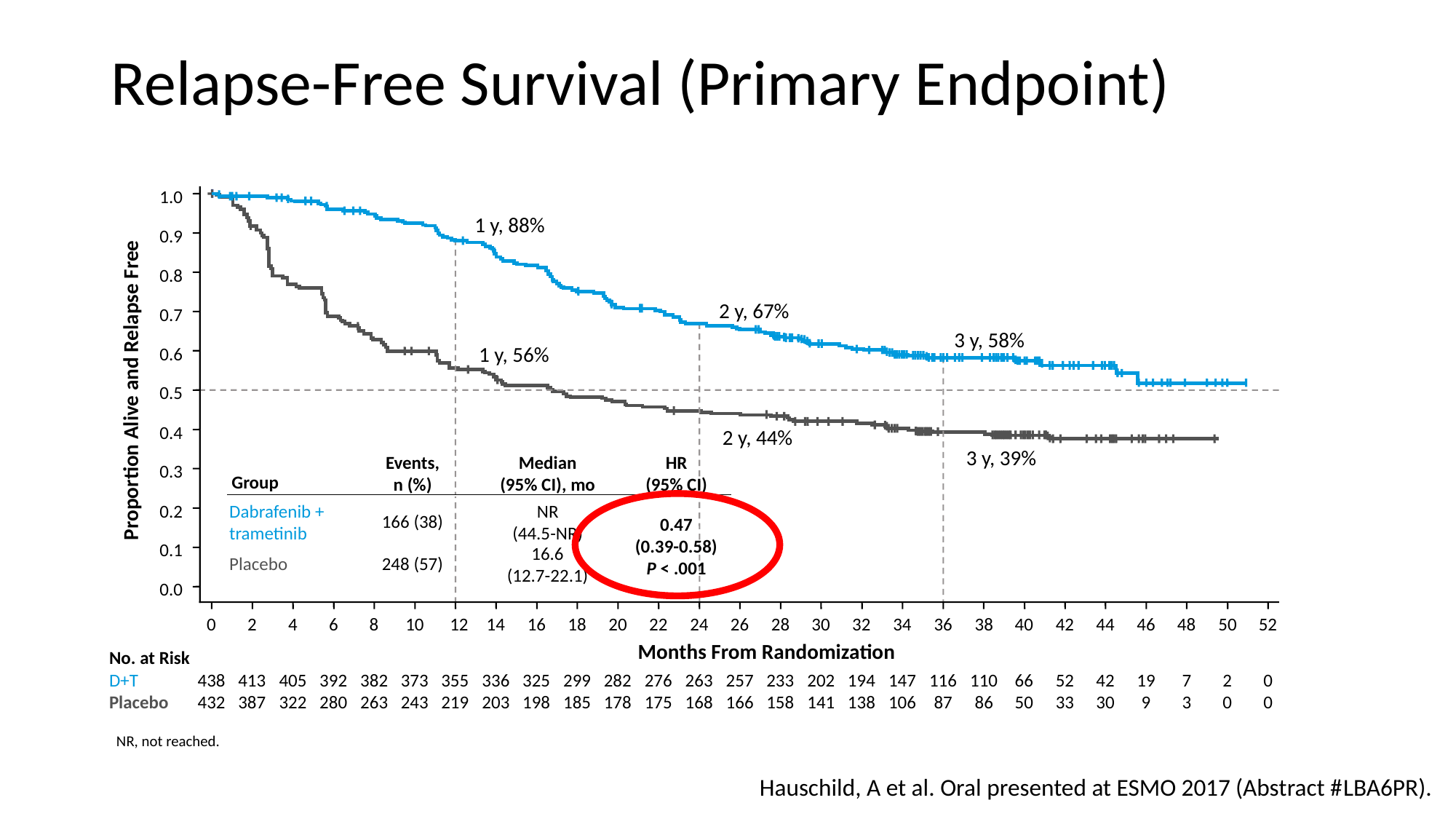

# Relapse-Free Survival (Primary Endpoint)
1.0

1 y, 88%
0.9

0.8
2 y, 67%
0.7

3 y, 58%
1 y, 56%
0.6

Proportion Alive and Relapse Free
0.5

0.4
2 y, 44%
3 y, 39%
Events,
n (%)
Median
(95% CI), mo
HR
(95% CI)
0.3
Group
0.2
Dabrafenib + trametinib
NR
(44.5-NR)
166 (38)
0.47
(0.39-0.58)
P < .001
0.1
16.6
(12.7-22.1)
Placebo
248 (57)
0.0
0
2
4
6
8
10
12
14
16
18
20
22
24
26
28
30
32
34
36
38
40
42
44
46
48
50
52
Months From Randomization
No. at Risk
D+T
438
413
405
392
382
373
355
336
325
299
282
276
263
257
233
202
194
147
116
110
66
52
42
19
7
2
0
Placebo
432
387
322
280
263
243
219
203
198
185
178
175
168
166
158
141
138
106
87
86
50
33
30
9
3
0
0

NR, not reached.
Hauschild, A et al. Oral presented at ESMO 2017 (Abstract #LBA6PR).